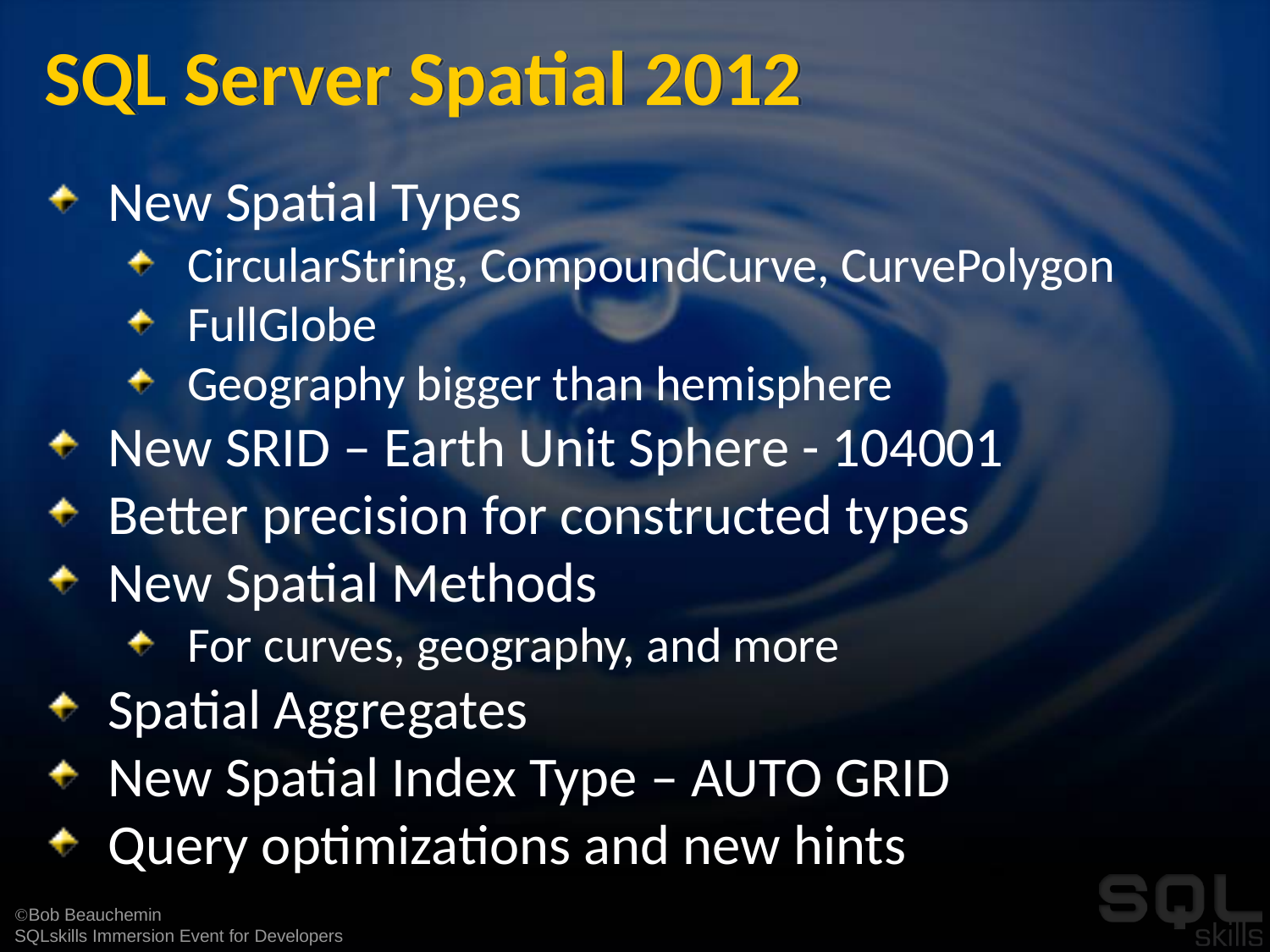

# SQL Server Spatial 2012
New Spatial Types
CircularString, CompoundCurve, CurvePolygon
FullGlobe
Geography bigger than hemisphere
New SRID – Earth Unit Sphere - 104001
Better precision for constructed types
New Spatial Methods
For curves, geography, and more
Spatial Aggregates
New Spatial Index Type – AUTO GRID
Query optimizations and new hints